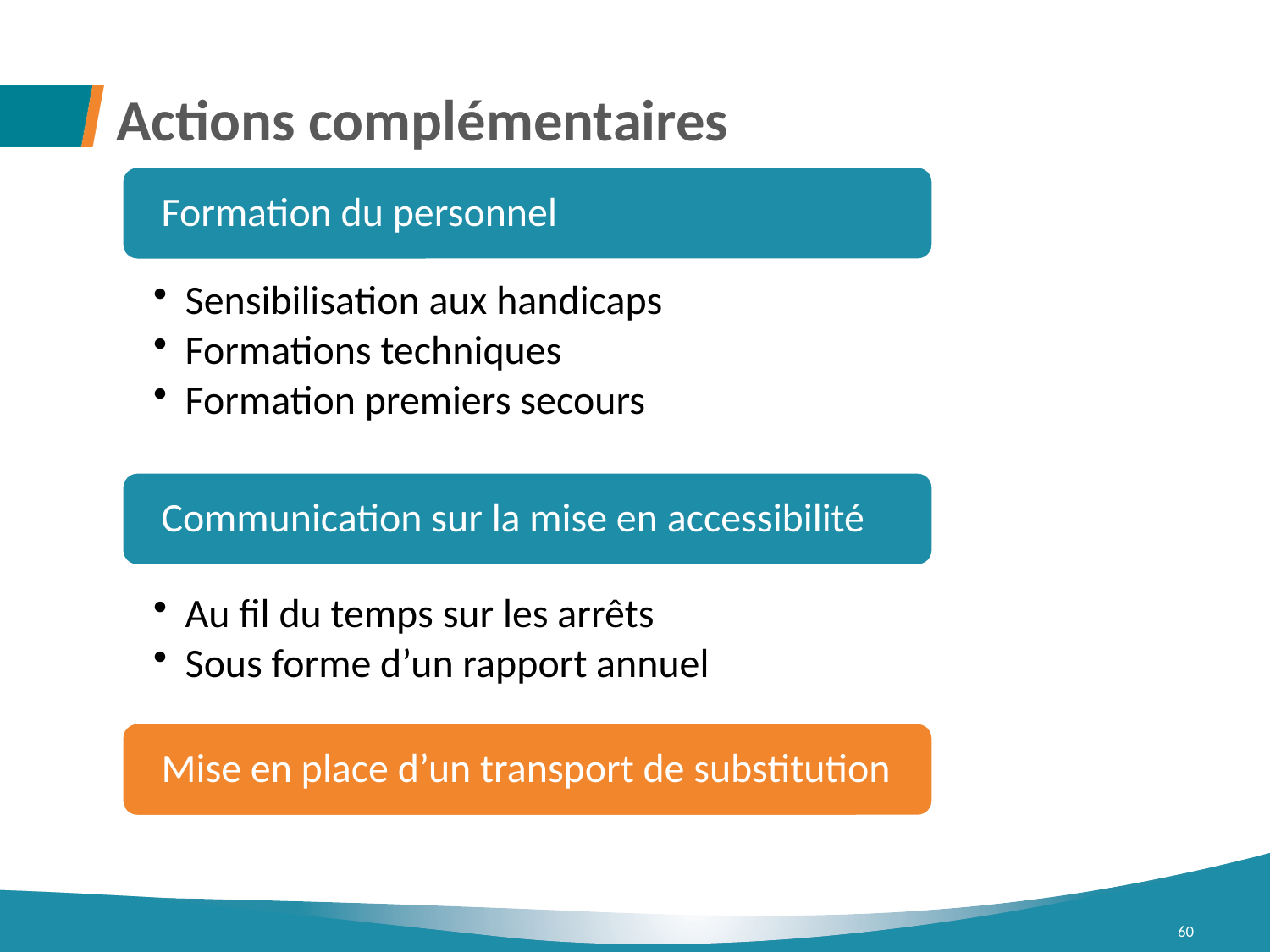

# Actions complémentaires
Sensibilisation aux handicaps
Formations techniques
Formation premiers secours
Formation du personnel
Au fil du temps sur les arrêts
Sous forme d’un rapport annuel
Communication sur la mise en accessibilité
Mise en place d’un transport de substitution
60